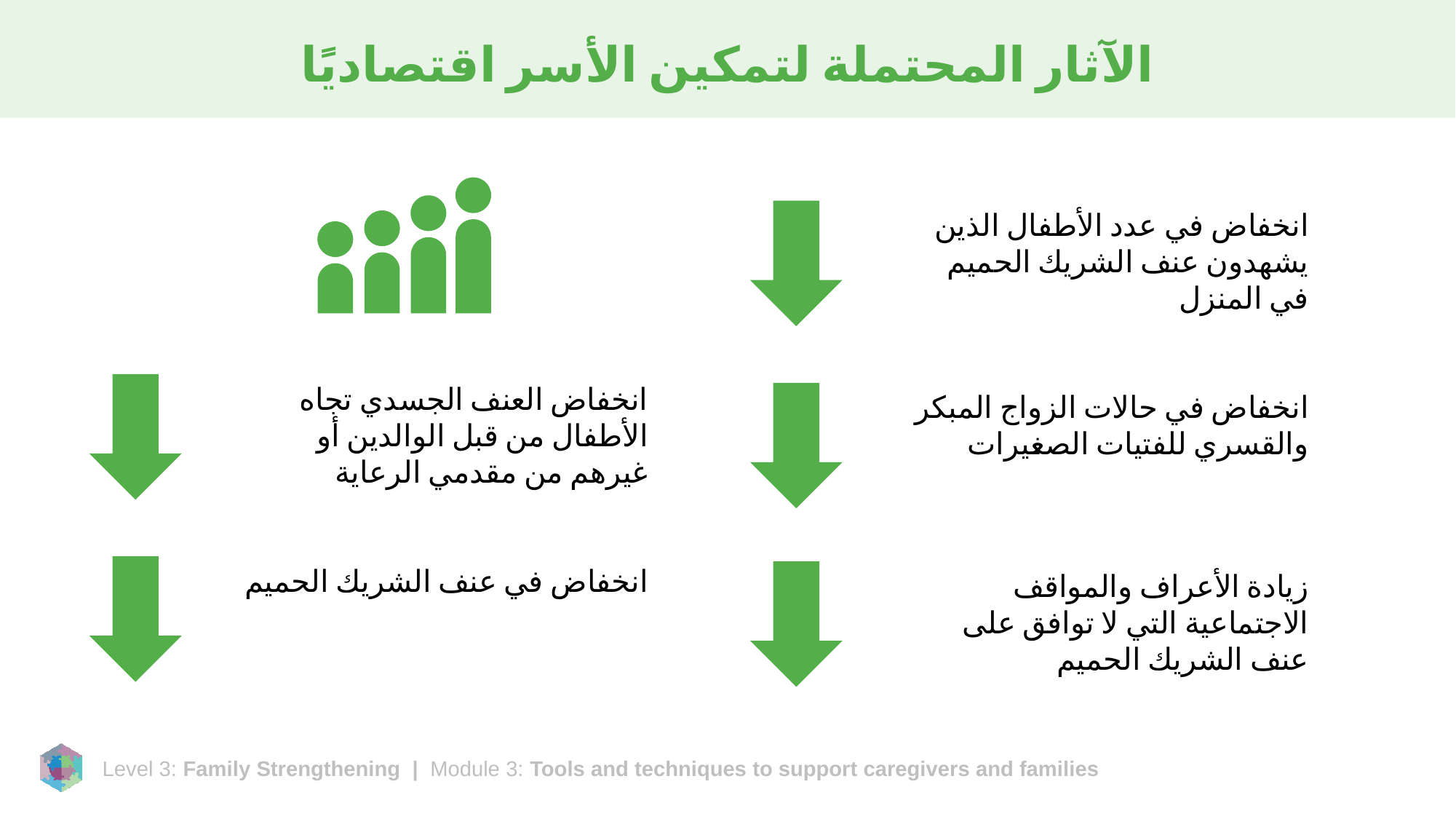

# الآثار المحتملة لتمكين الأسر اقتصاديًا

انخفاض في عدد الأطفال الذين يشهدون عنف الشريك الحميم في المنزل

انخفاض العنف الجسدي تجاه الأطفال من قبل الوالدين أو غيرهم من مقدمي الرعاية

انخفاض في حالات الزواج المبكر  والقسري للفتيات الصغيرات

انخفاض في عنف الشريك الحميم

زيادة الأعراف والمواقف الاجتماعية التي لا توافق على عنف الشريك الحميم